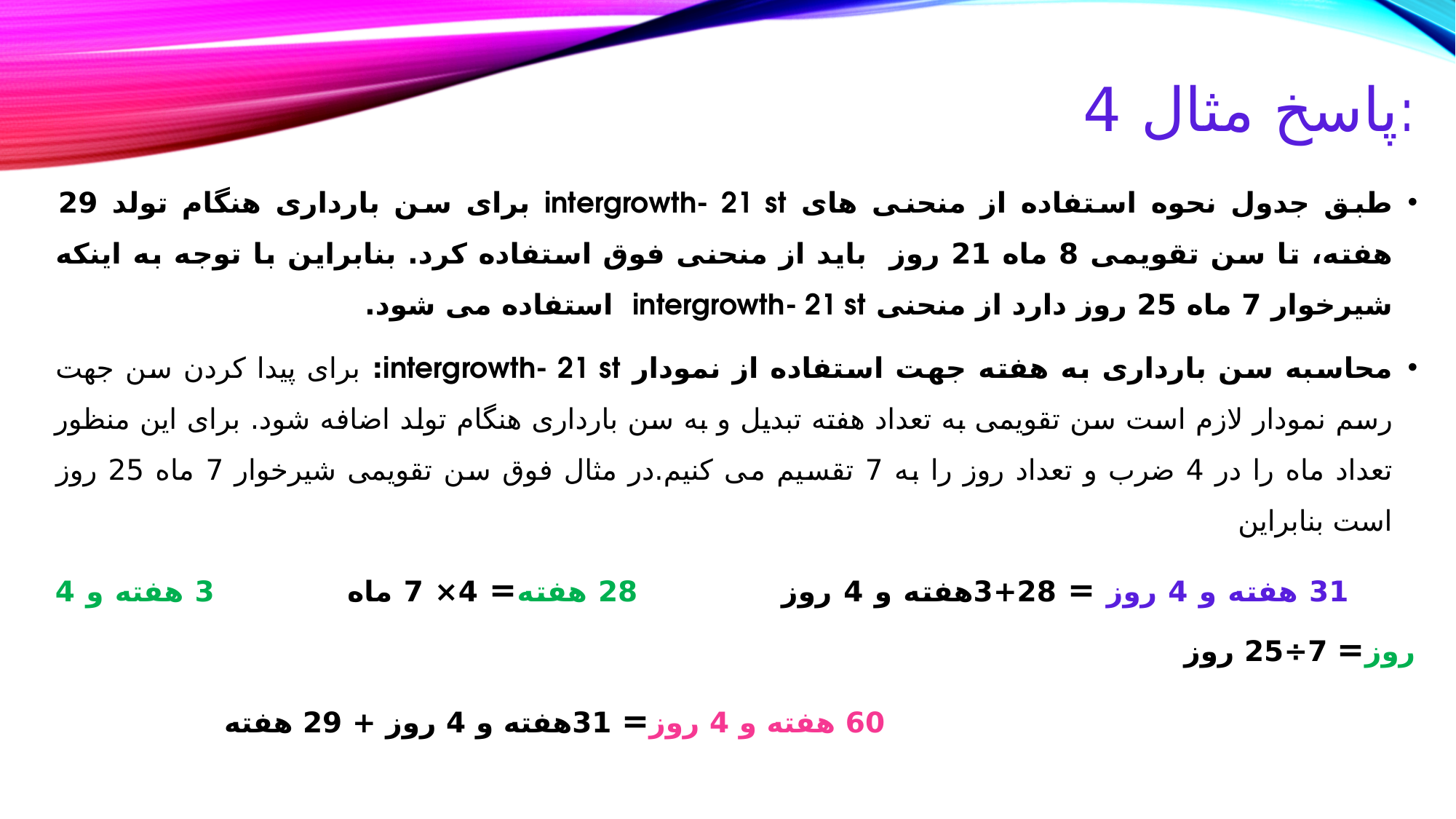

# پاسخ مثال 4:
طبق جدول نحوه استفاده از منحنی های intergrowth- 21 st برای سن بارداری هنگام تولد 29 هفته، تا سن تقویمی 8 ماه 21 روز  باید از منحنی فوق استفاده کرد. بنابراین با توجه به اینکه شیرخوار 7 ماه 25 روز دارد از منحنی intergrowth- 21 st  استفاده می شود.
محاسبه سن بارداری به هفته جهت استفاده از نمودار intergrowth- 21 st: برای پیدا کردن سن جهت رسم نمودار لازم است سن تقویمی به تعداد هفته تبدیل و به سن بارداری هنگام تولد اضافه شود. برای این منظور تعداد ماه را در 4 ضرب و تعداد روز را به 7 تقسیم می کنیم.در مثال فوق سن تقویمی شیرخوار 7 ماه 25 روز است بنابراین
      31 هفته و 4 روز = 28+3هفته و 4 روز             28 هفته= 4× 7 ماه            3 هفته و 4 روز= 7÷25 روز
                                                      60 هفته و 4 روز= 31هفته و 4 روز + 29 هفته